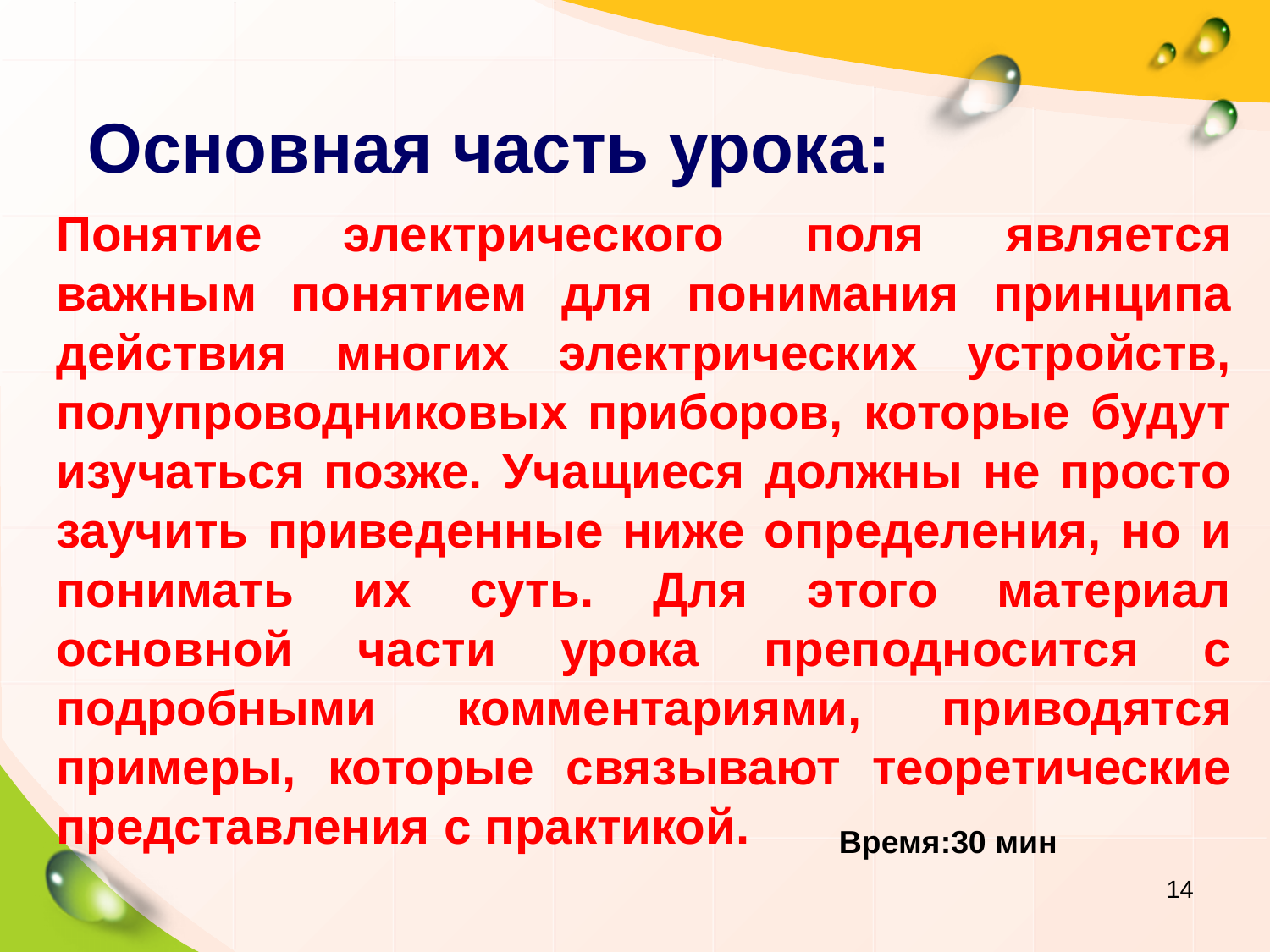

Основная часть урока:
Понятие электрического поля является важным понятием для понимания принципа действия многих электрических устройств, полупроводниковых приборов, которые будут изучаться позже. Учащиеся должны не просто заучить приведенные ниже определения, но и понимать их суть. Для этого материал основной части урока преподносится с подробными комментариями, приводятся примеры, которые связывают теоретические представления с практикой.
Время:30 мин
14